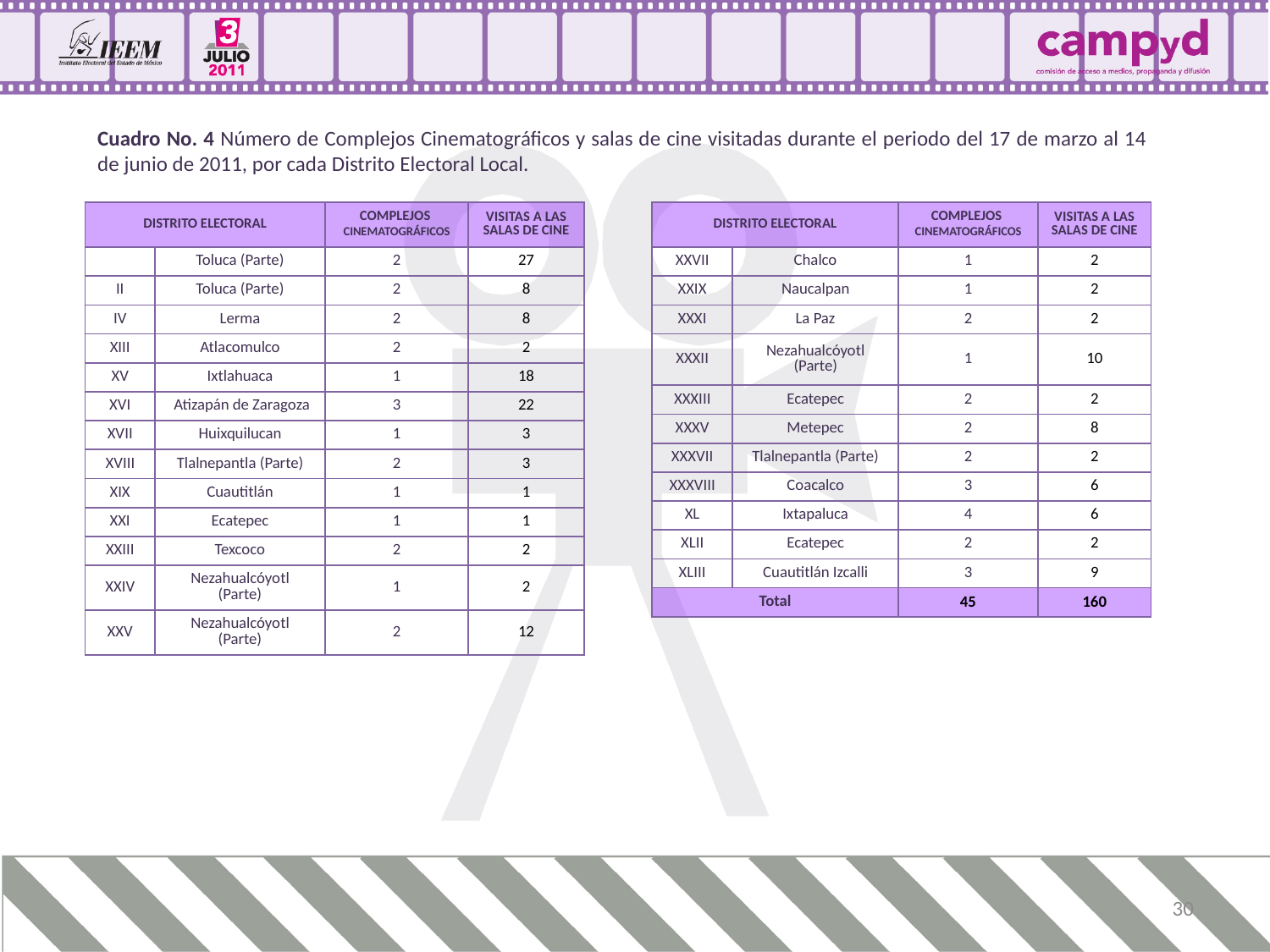

Cuadro No. 4 Número de Complejos Cinematográficos y salas de cine visitadas durante el periodo del 17 de marzo al 14 de junio de 2011, por cada Distrito Electoral Local.
| DISTRITO ELECTORAL |  | COMPLEJOS CINEMATOGRÁFICOS | VISITAS A LAS SALAS DE CINE |
| --- | --- | --- | --- |
|  | Toluca (Parte) | 2 | 27 |
| II | Toluca (Parte) | 2 | 8 |
| IV | Lerma | 2 | 8 |
| XIII | Atlacomulco | 2 | 2 |
| XV | Ixtlahuaca | 1 | 18 |
| XVI | Atizapán de Zaragoza | 3 | 22 |
| XVII | Huixquilucan | 1 | 3 |
| XVIII | Tlalnepantla (Parte) | 2 | 3 |
| XIX | Cuautitlán | 1 | 1 |
| XXI | Ecatepec | 1 | 1 |
| XXIII | Texcoco | 2 | 2 |
| XXIV | Nezahualcóyotl (Parte) | 1 | 2 |
| XXV | Nezahualcóyotl (Parte) | 2 | 12 |
| DISTRITO ELECTORAL |  | COMPLEJOS CINEMATOGRÁFICOS | VISITAS A LAS SALAS DE CINE |
| --- | --- | --- | --- |
| XXVII | Chalco | 1 | 2 |
| XXIX | Naucalpan | 1 | 2 |
| XXXI | La Paz | 2 | 2 |
| XXXII | Nezahualcóyotl (Parte) | 1 | 10 |
| XXXIII | Ecatepec | 2 | 2 |
| XXXV | Metepec | 2 | 8 |
| XXXVII | Tlalnepantla (Parte) | 2 | 2 |
| XXXVIII | Coacalco | 3 | 6 |
| XL | Ixtapaluca | 4 | 6 |
| XLII | Ecatepec | 2 | 2 |
| XLIII | Cuautitlán Izcalli | 3 | 9 |
| Total |  | 45 | 160 |
30